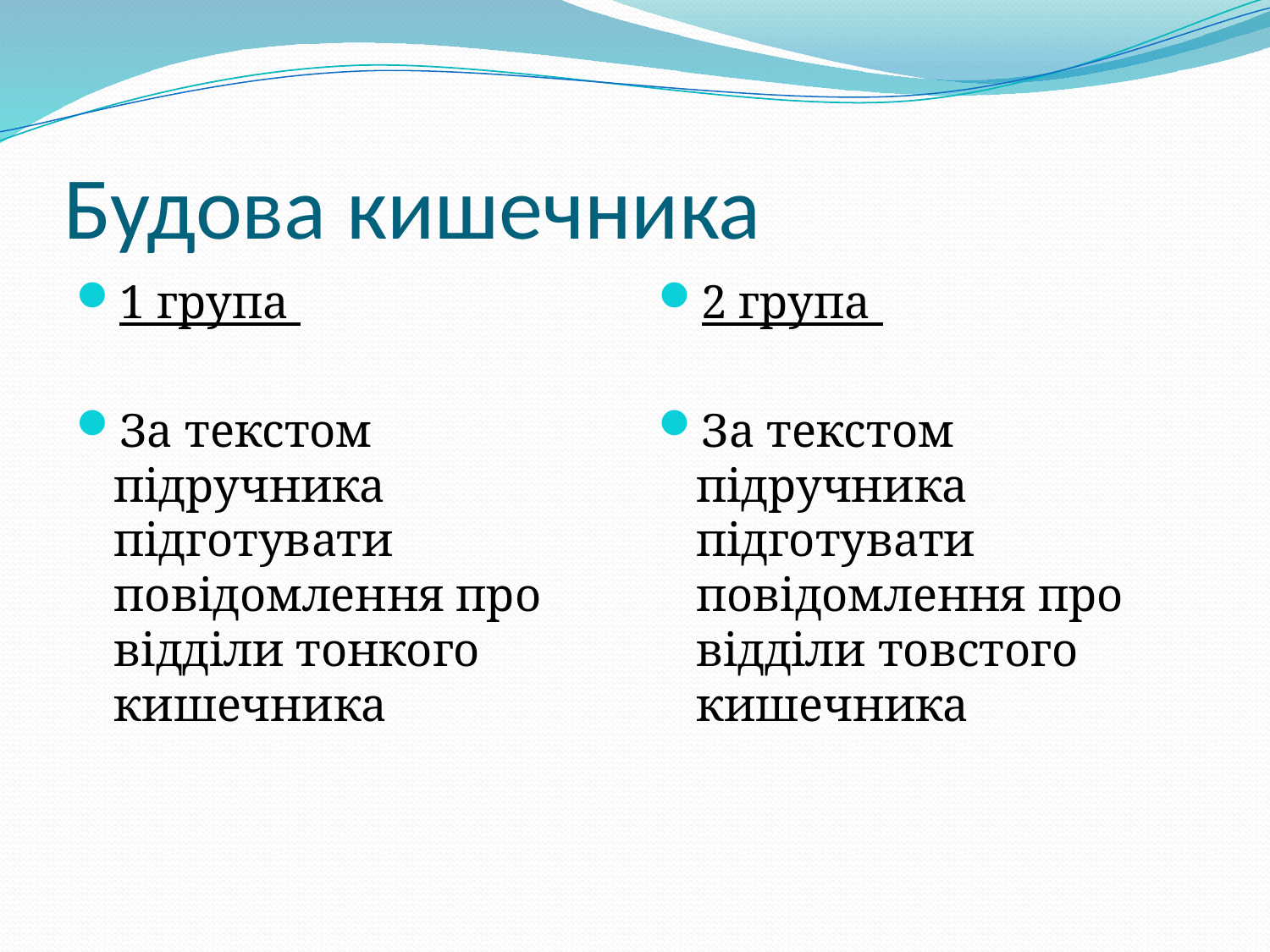

# Будова кишечника
1 група

За текстом підручника підготувати повідомлення про відділи тонкого кишечника
2 група

За текстом підручника підготувати повідомлення про відділи товстого  кишечника